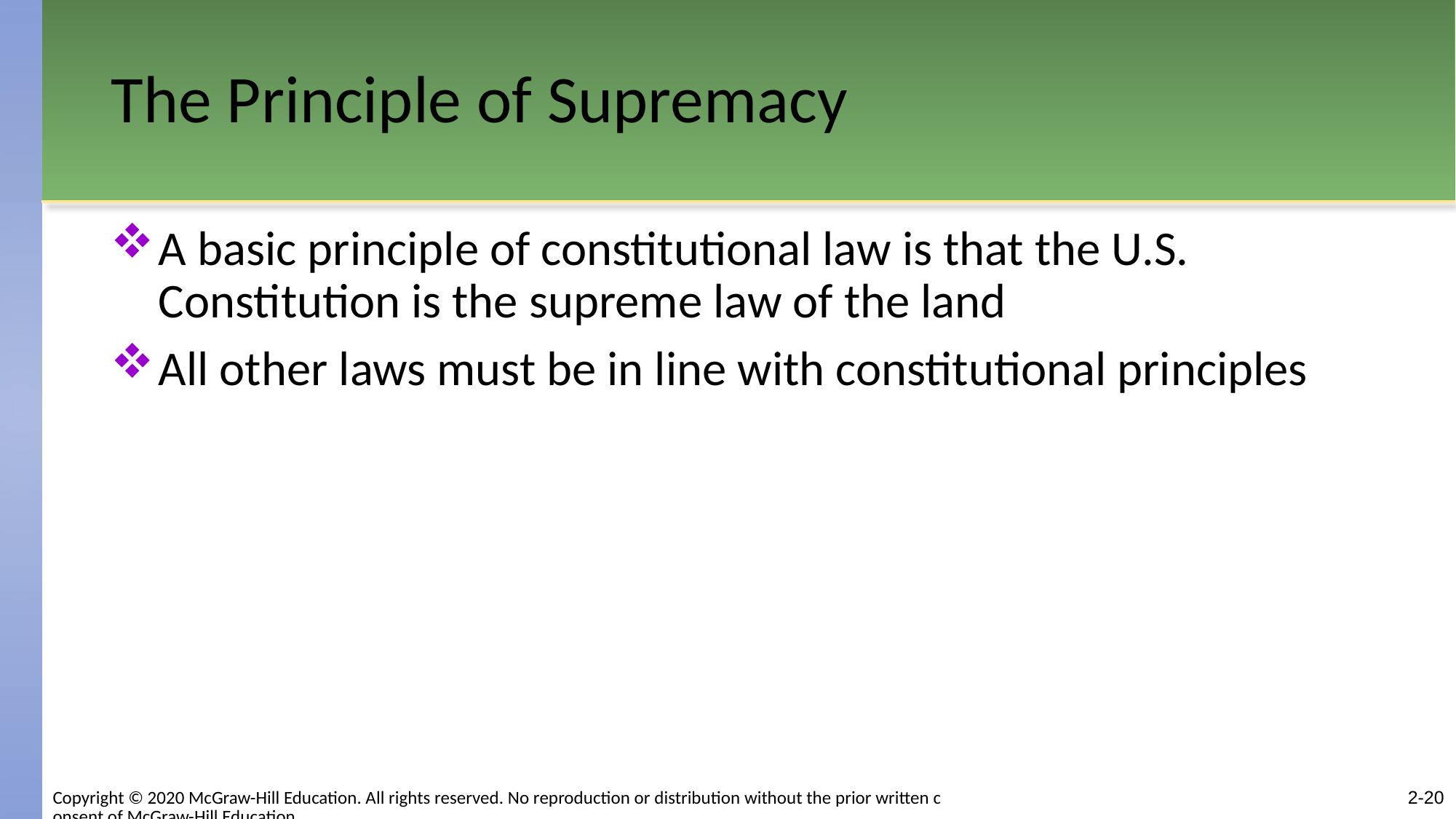

# The Principle of Supremacy
A basic principle of constitutional law is that the U.S. Constitution is the supreme law of the land
All other laws must be in line with constitutional principles

2-20
Copyright © 2020 McGraw-Hill Education. All rights reserved. No reproduction or distribution without the prior written consent of McGraw-Hill Education.